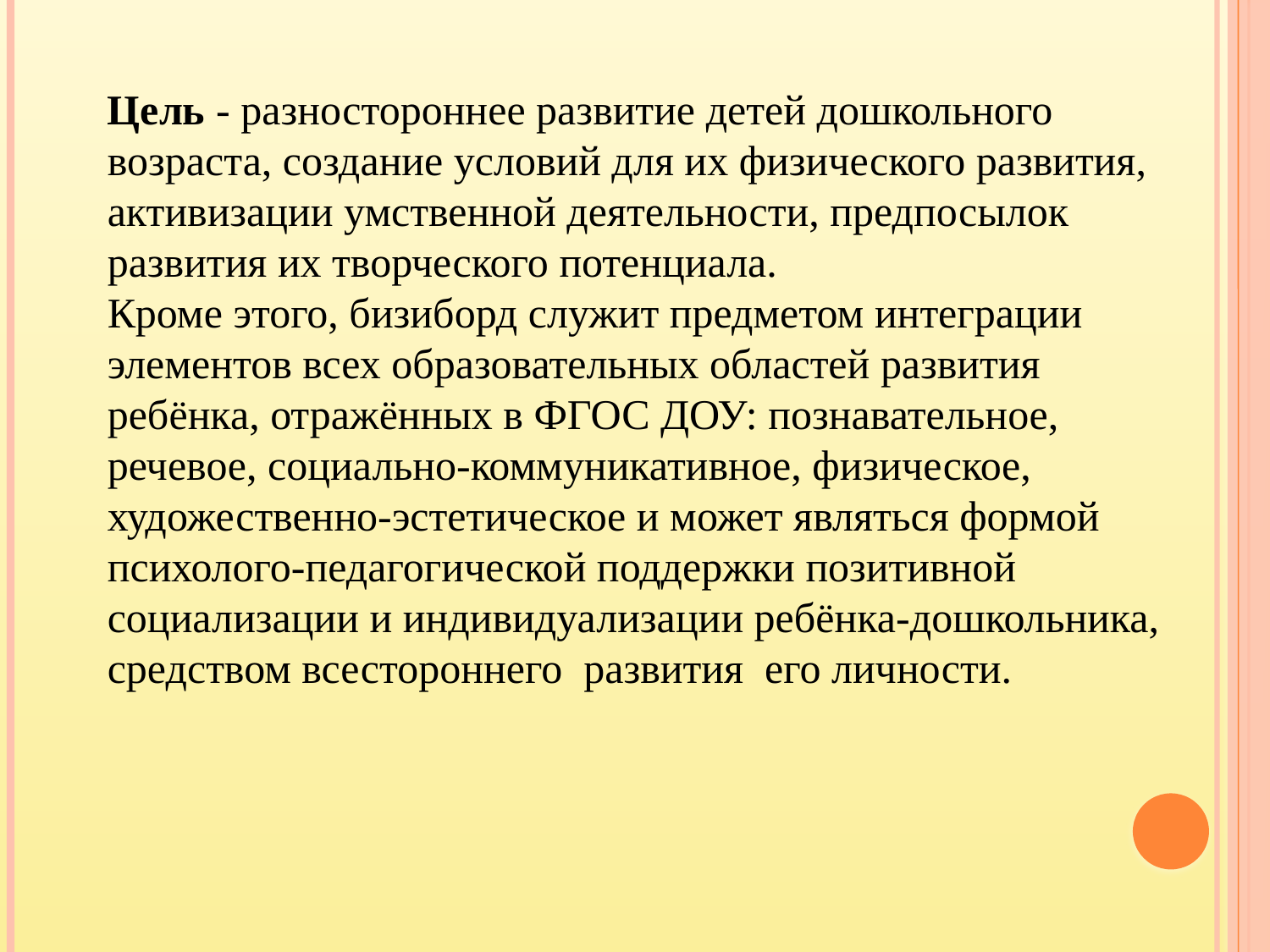

Цель - разностороннее развитие детей дошкольного возраста, создание условий для их физического развития, активизации умственной деятельности, предпосылок развития их творческого потенциала.
Кроме этого, бизиборд служит предметом интеграции элементов всех образовательных областей развития ребёнка, отражённых в ФГОС ДОУ: познавательное, речевое, социально-коммуникативное, физическое, художественно-эстетическое и может являться формой психолого-педагогической поддержки позитивной социализации и индивидуализации ребёнка-дошкольника, средством всестороннего  развития  его личности.